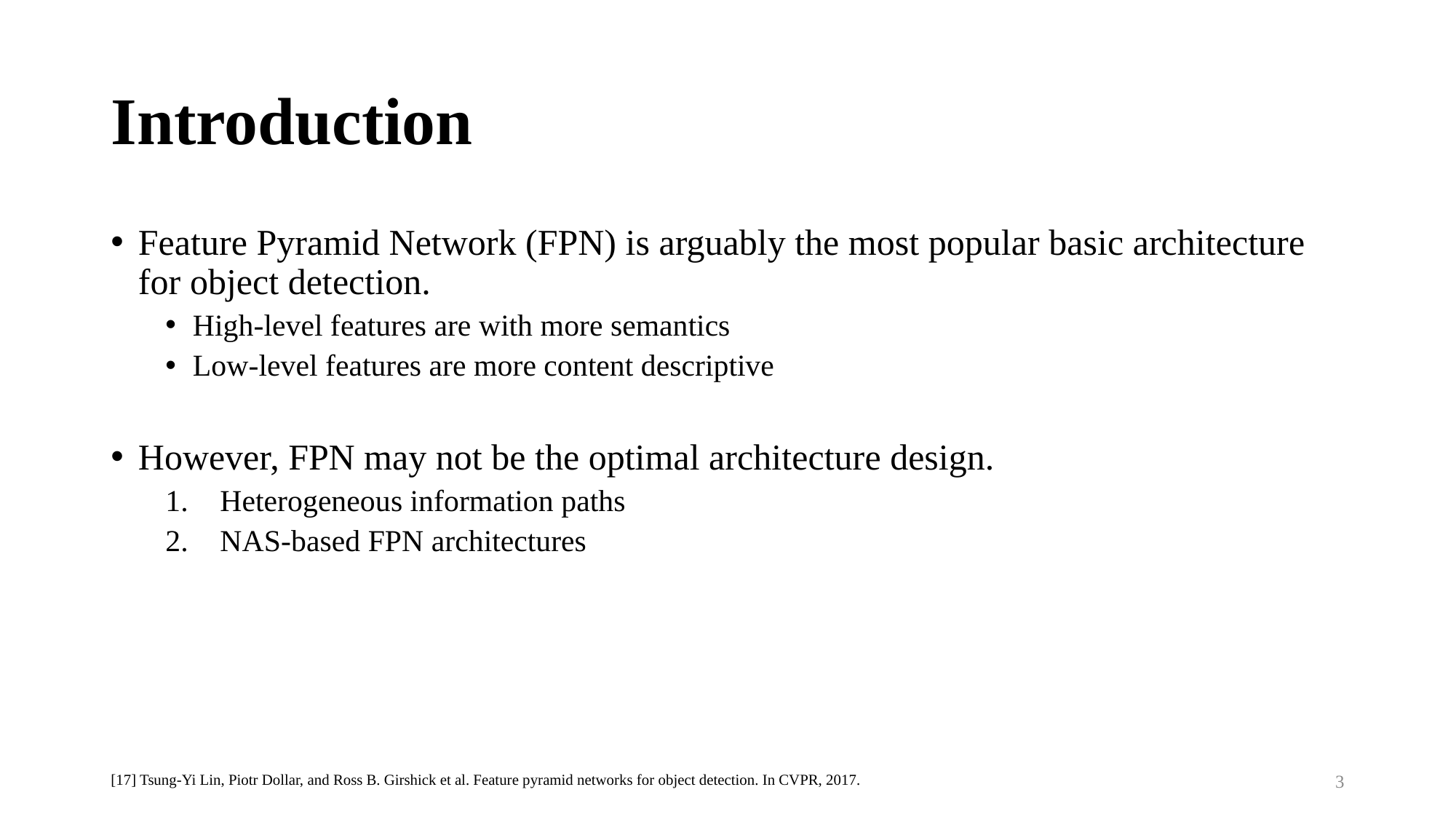

# Introduction
Feature Pyramid Network (FPN) is arguably the most popular basic architecture for object detection.
High-level features are with more semantics
Low-level features are more content descriptive

However, FPN may not be the optimal architecture design.
Heterogeneous information paths
NAS-based FPN architectures
3
[17] Tsung-Yi Lin, Piotr Dollar, and Ross B. Girshick et al. Feature pyramid networks for object detection. In CVPR, 2017.